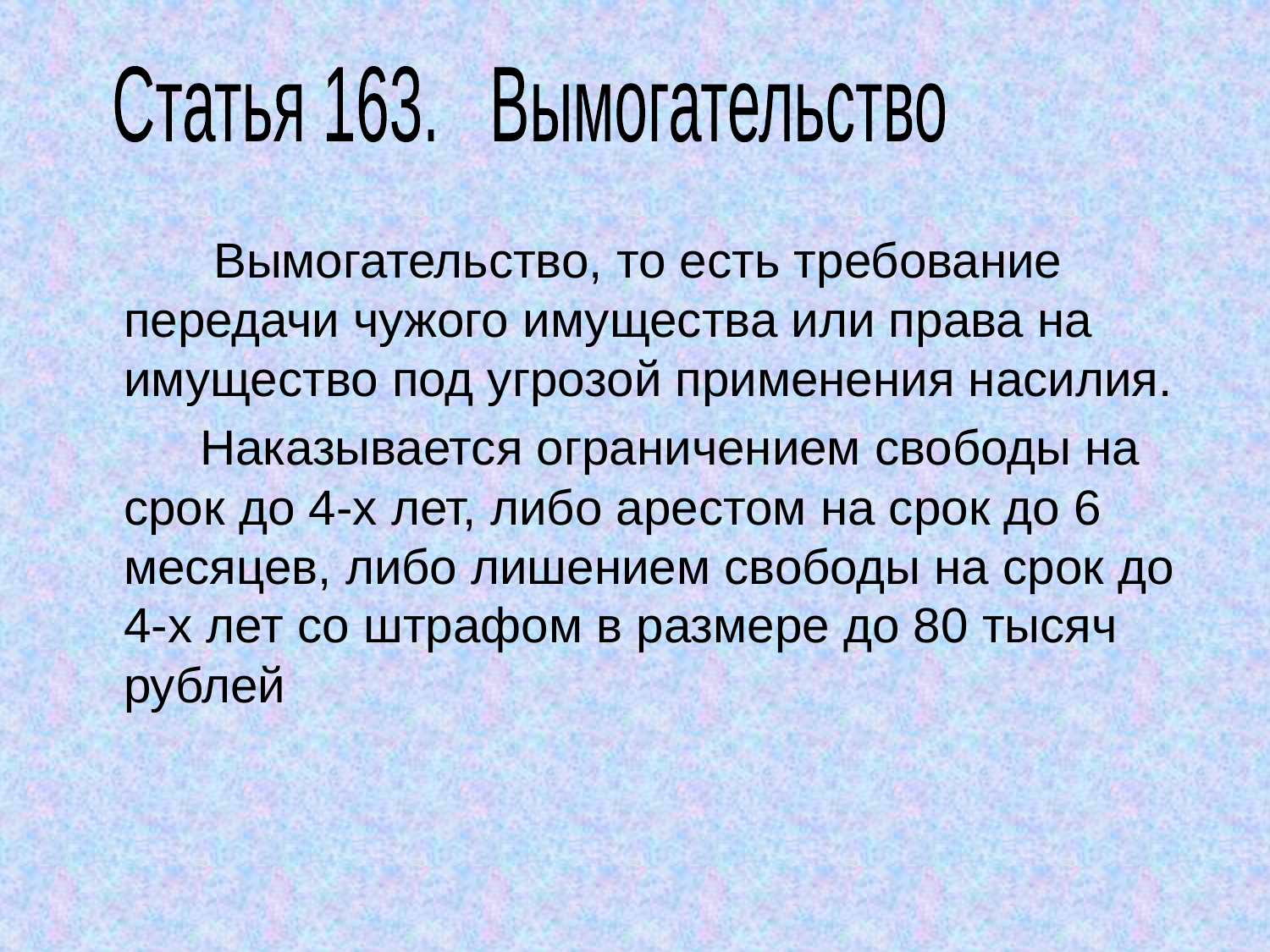

Статья 163.   Вымогательство
          Вымогательство, то есть требование передачи чужого имущества или права на имущество под угрозой применения насилия.
         Наказывается ограничением свободы на срок до 4-х лет, либо арестом на срок до 6 месяцев, либо лишением свободы на срок до 4-х лет со штрафом в размере до 80 тысяч рублей